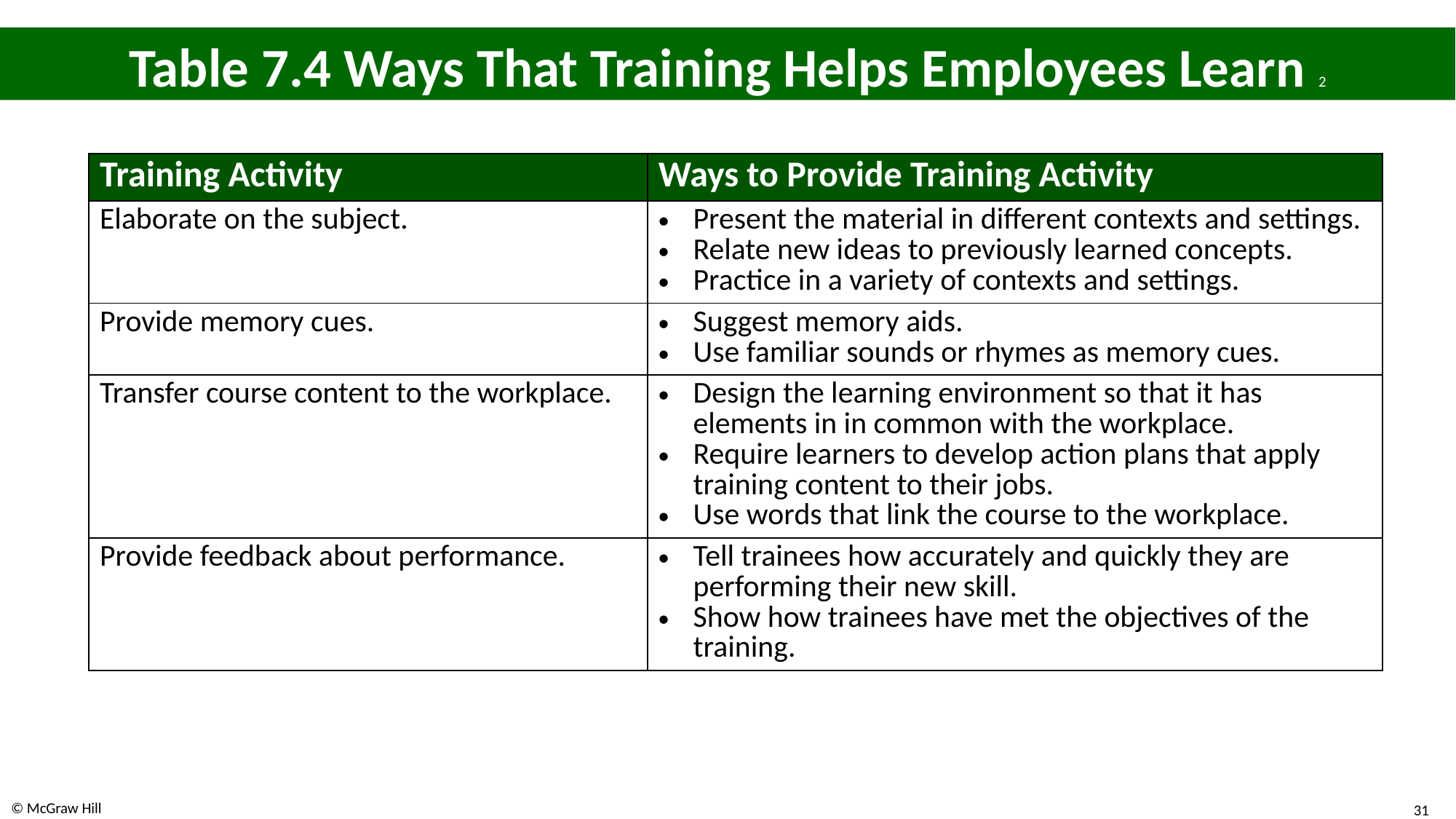

# Table 7.4 Ways That Training Helps Employees Learn 2
| Training Activity | Ways to Provide Training Activity |
| --- | --- |
| Elaborate on the subject. | Present the material in different contexts and settings. Relate new ideas to previously learned concepts. Practice in a variety of contexts and settings. |
| Provide memory cues. | Suggest memory aids. Use familiar sounds or rhymes as memory cues. |
| Transfer course content to the workplace. | Design the learning environment so that it has elements in in common with the workplace. Require learners to develop action plans that apply training content to their jobs. Use words that link the course to the workplace. |
| Provide feedback about performance. | Tell trainees how accurately and quickly they are performing their new skill. Show how trainees have met the objectives of the training. |